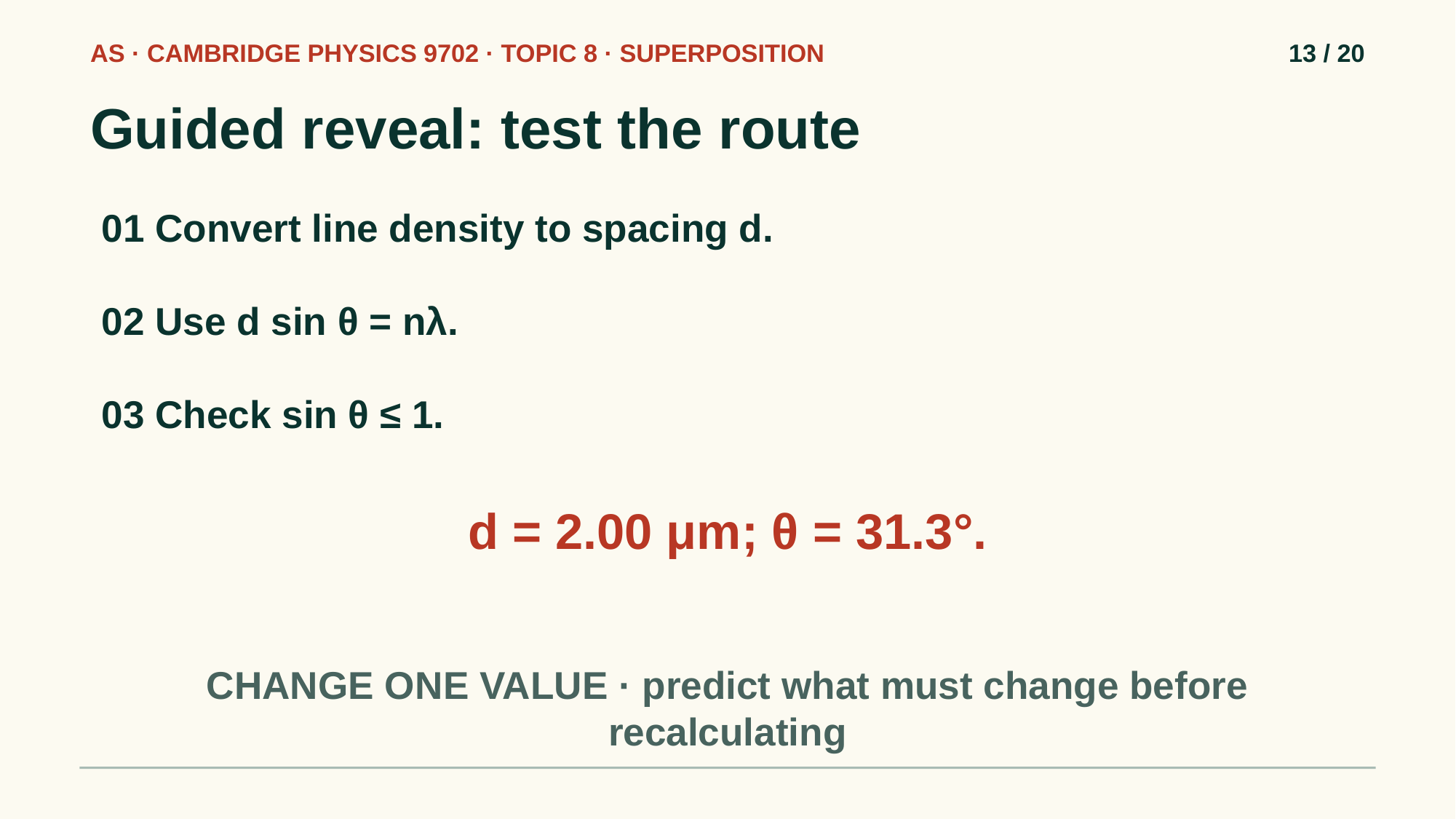

AS · CAMBRIDGE PHYSICS 9702 · TOPIC 8 · SUPERPOSITION
13 / 20
Guided reveal: test the route
01 Convert line density to spacing d.
02 Use d sin θ = nλ.
03 Check sin θ ≤ 1.
d = 2.00 μm; θ = 31.3°.
CHANGE ONE VALUE · predict what must change before recalculating